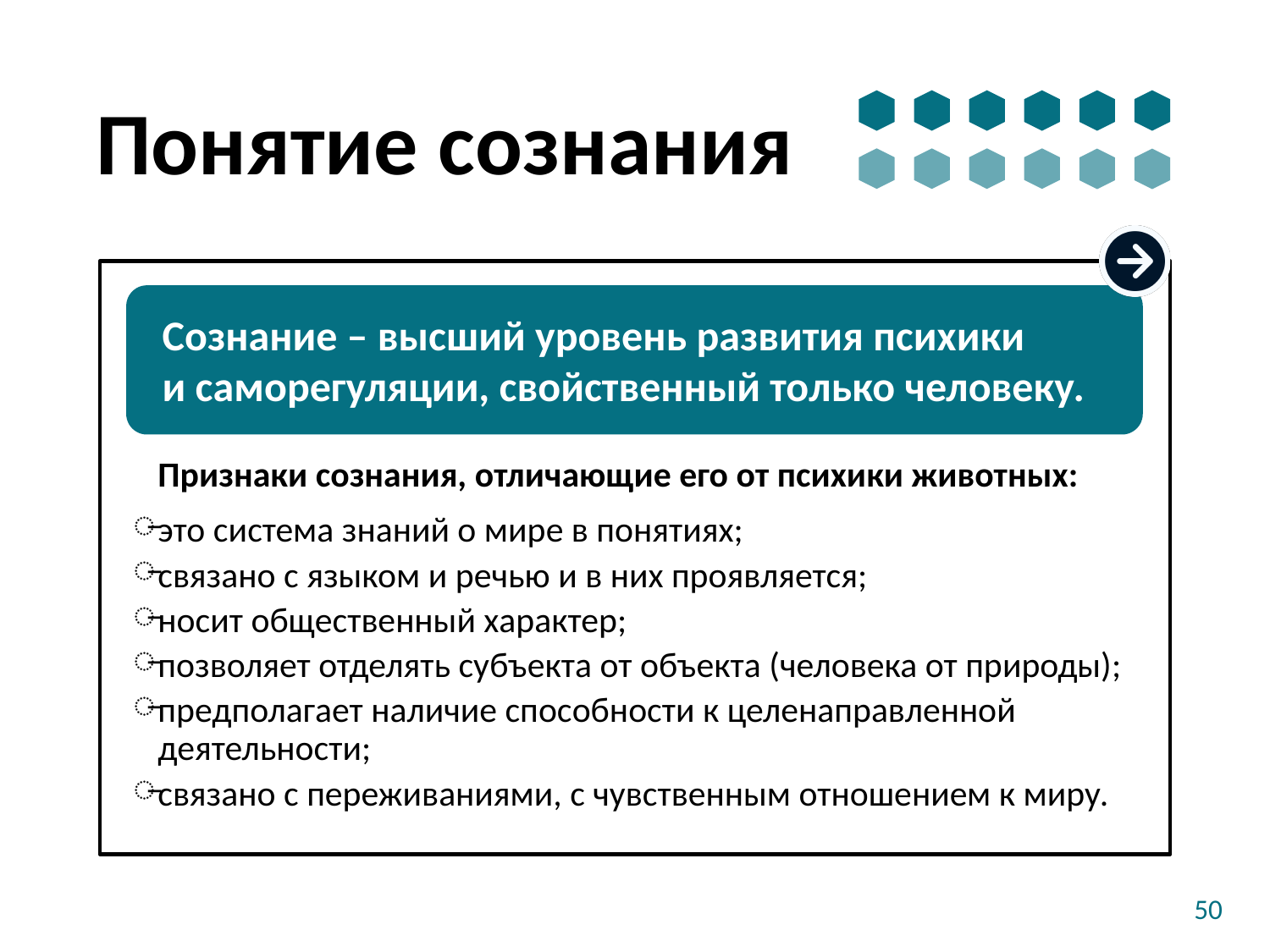

# Понятие сознания

Признаки сознания, отличающие его от психики животных:
это система знаний о мире в понятиях;
связано с языком и речью и в них проявляется;
носит общественный характер;
позволяет отделять субъекта от объекта (человека от природы);
предполагает наличие способности к целенаправленной деятельности;
связано с переживаниями, с чувственным отношением к миру.
Сознание – высший уровень развития психики
и саморегуляции, свойственный только человеку.
50